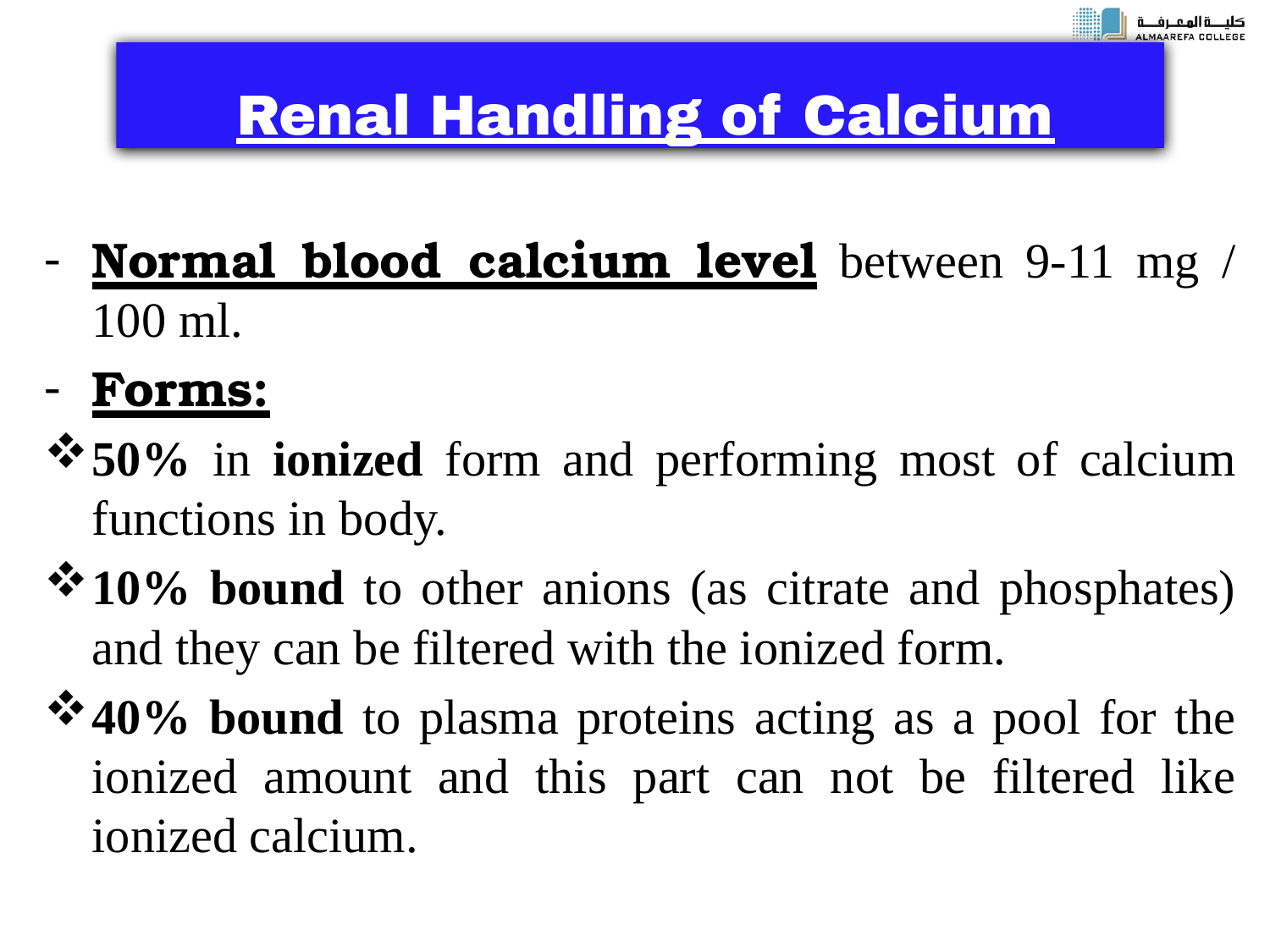

# Renal Handling of Calcium
Normal blood calcium level between 9-11 mg / 100 ml.
Forms:
50% in ionized form and performing most of calcium functions in body.
10% bound to other anions (as citrate and phosphates) and they can be filtered with the ionized form.
40% bound to plasma proteins acting as a pool for the ionized amount and this part can not be filtered like ionized calcium.